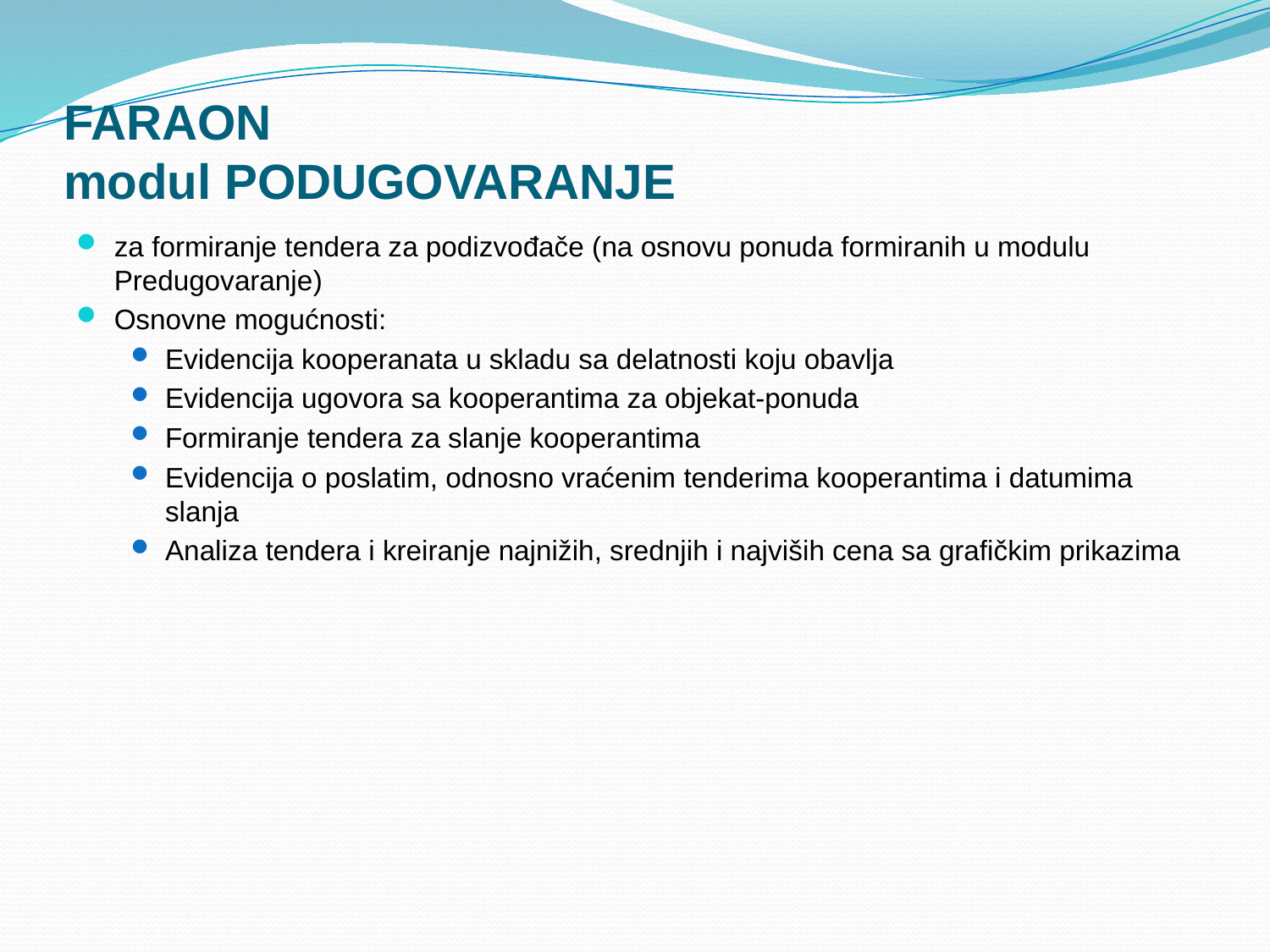

# FARAON modul PODUGOVARANJE
za formiranje tendera za podizvođače (na osnovu ponuda formiranih u modulu Predugovaranje)
Osnovne mogućnosti:
Evidencija kooperanata u skladu sa delatnosti koju obavlja
Evidencija ugovora sa kooperantima za objekat-ponuda
Formiranje tendera za slanje kooperantima
Evidencija o poslatim, odnosno vraćenim tenderima kooperantima i datumima slanja
Analiza tendera i kreiranje najnižih, srednjih i najviših cena sa grafičkim prikazima